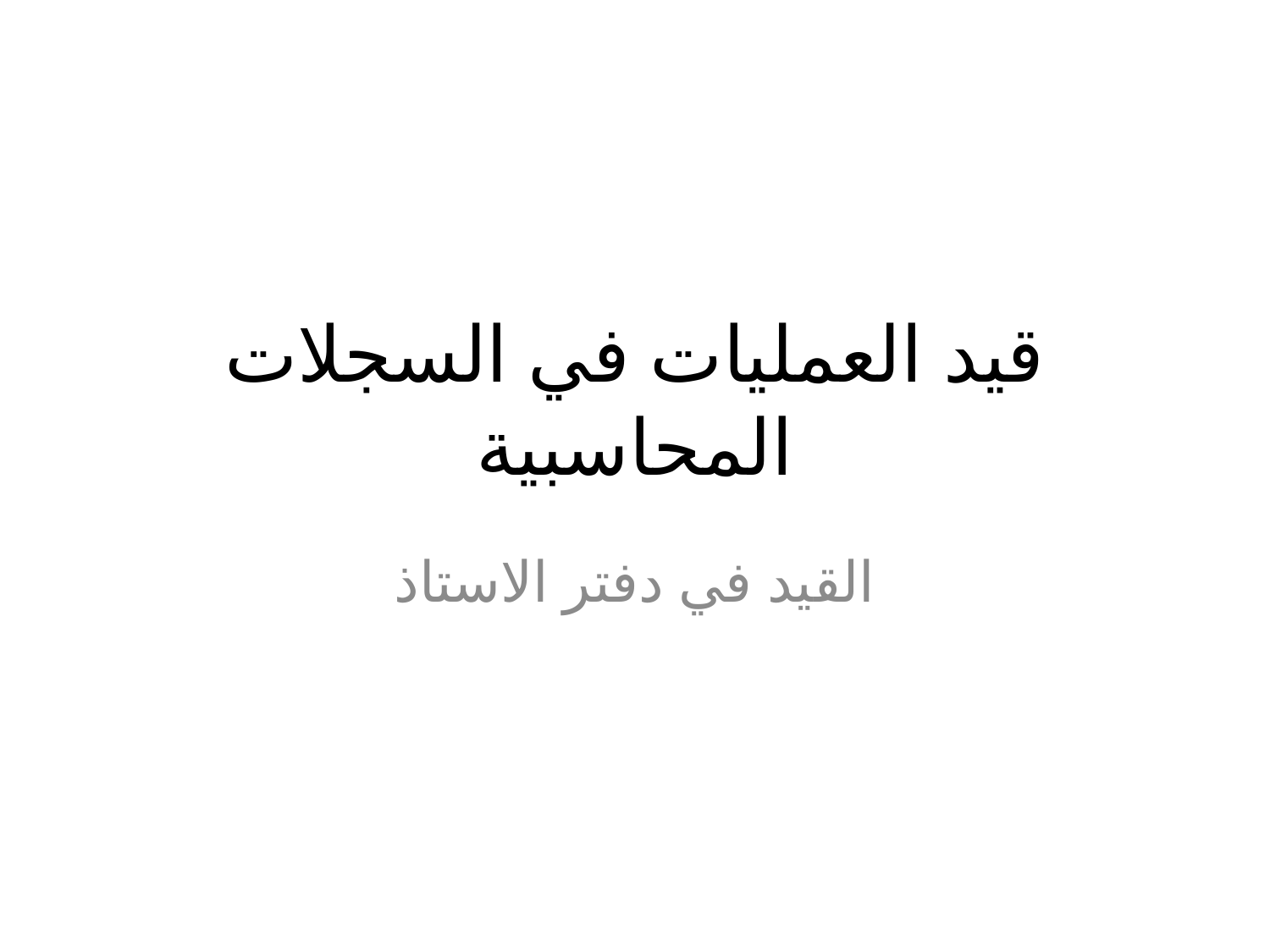

# قيد العمليات في السجلات المحاسبية
القيد في دفتر الاستاذ